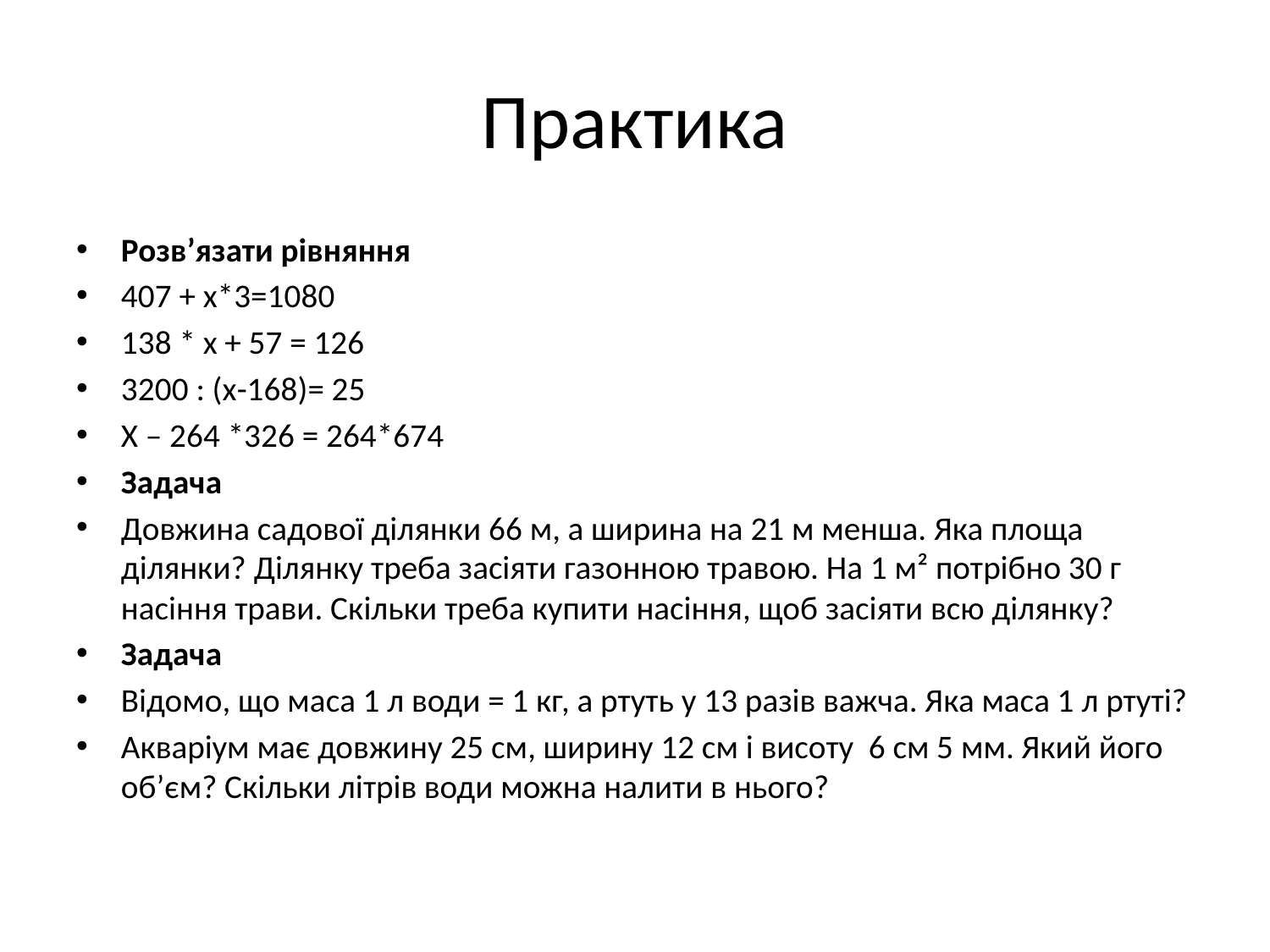

# Практика
Розв’язати рівняння
407 + х*3=1080
138 * х + 57 = 126
3200 : (х-168)= 25
Х – 264 *326 = 264*674
Задача
Довжина садової ділянки 66 м, а ширина на 21 м менша. Яка площа ділянки? Ділянку треба засіяти газонною травою. На 1 м² потрібно 30 г насіння трави. Скільки треба купити насіння, щоб засіяти всю ділянку?
Задача
Відомо, що маса 1 л води = 1 кг, а ртуть у 13 разів важча. Яка маса 1 л ртуті?
Акваріум має довжину 25 см, ширину 12 см і висоту  6 см 5 мм. Який його об’єм? Скільки літрів води можна налити в нього?